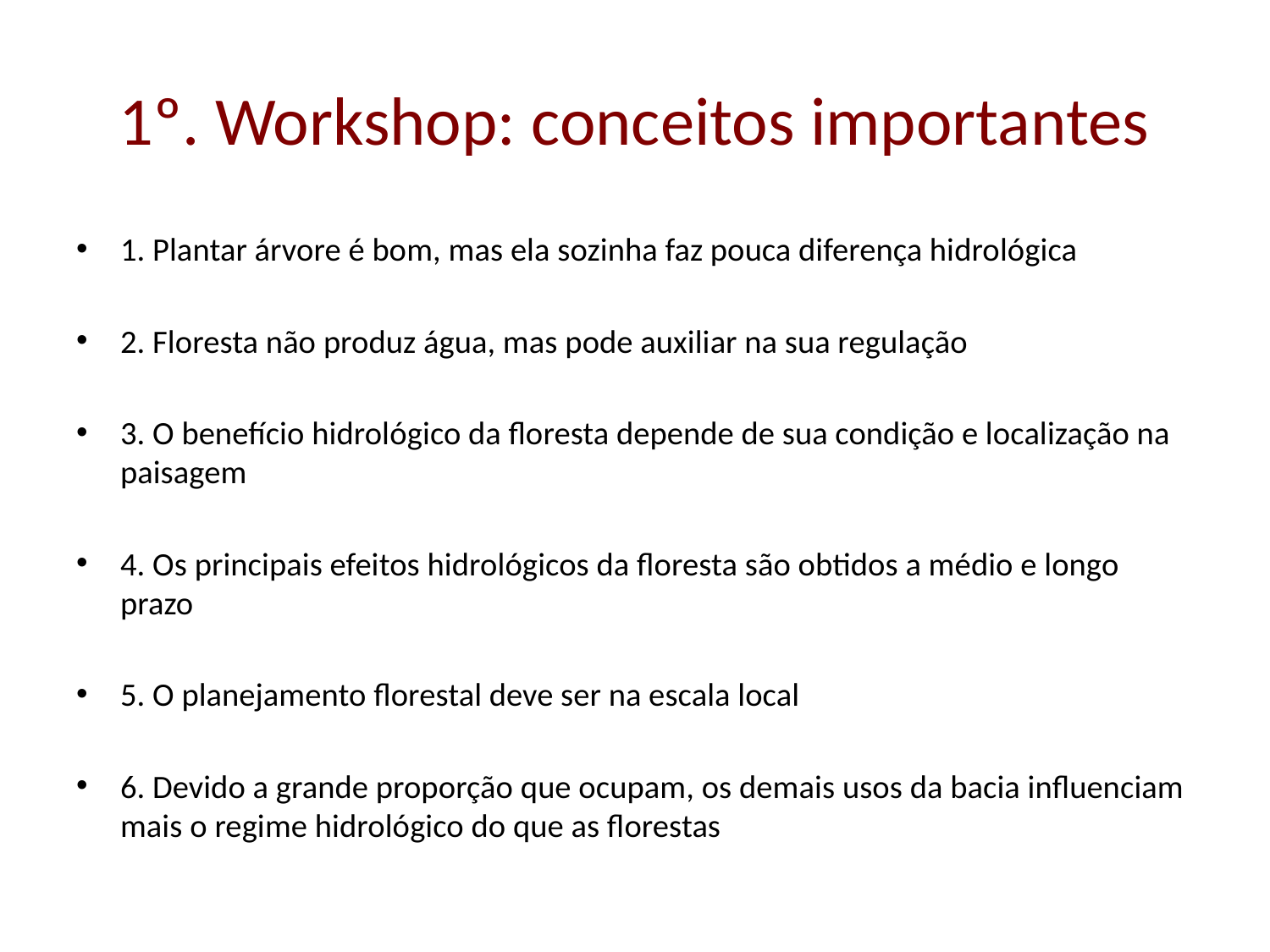

# 1º. Workshop: conceitos importantes
1. Plantar árvore é bom, mas ela sozinha faz pouca diferença hidrológica

2. Floresta não produz água, mas pode auxiliar na sua regulação

3. O benefício hidrológico da floresta depende de sua condição e localização na paisagem

4. Os principais efeitos hidrológicos da floresta são obtidos a médio e longo prazo

5. O planejamento florestal deve ser na escala local

6. Devido a grande proporção que ocupam, os demais usos da bacia influenciam  mais o regime hidrológico do que as florestas